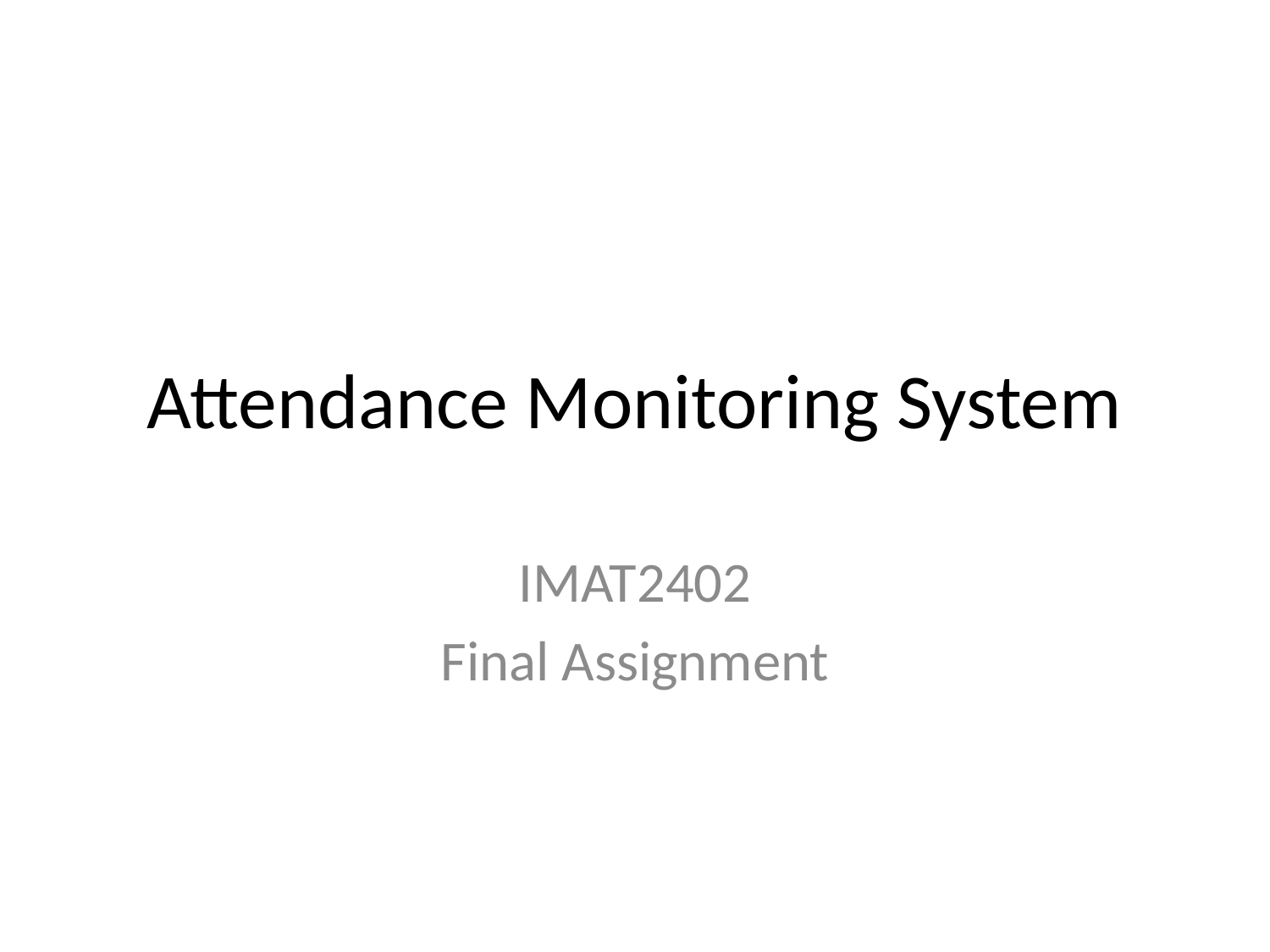

# Attendance Monitoring System
IMAT2402
Final Assignment